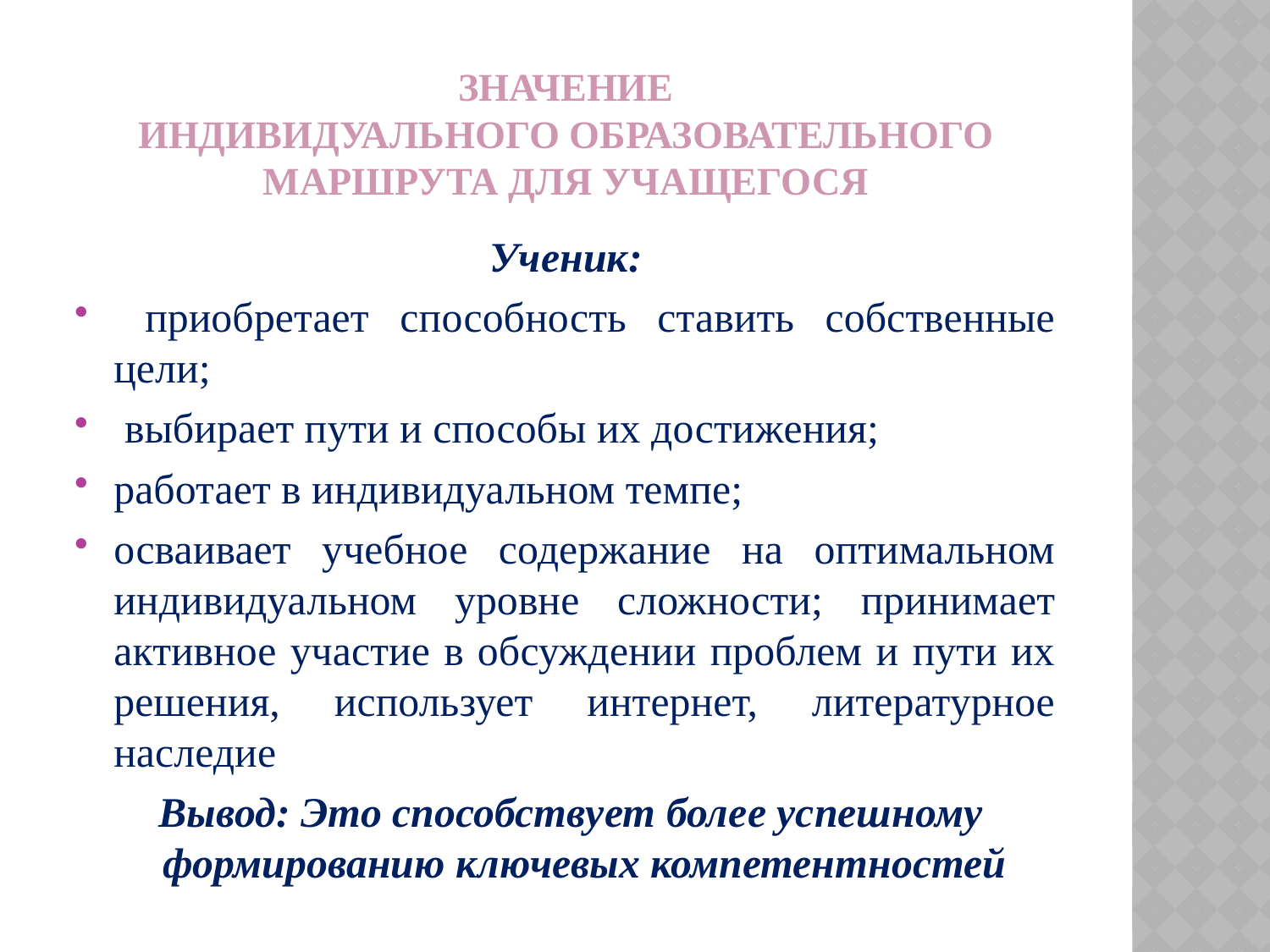

# Значение индивидуального образовательного маршрута для учащегося
Ученик:
 приобретает способность ставить собственные цели;
 выбирает пути и способы их достижения;
работает в индивидуальном темпе;
осваивает учебное содержание на оптимальном индивидуальном уровне сложности; принимает активное участие в обсуждении проблем и пути их решения, использует интернет, литературное наследие
 Вывод: Это способствует более успешному формированию ключевых компетентностей